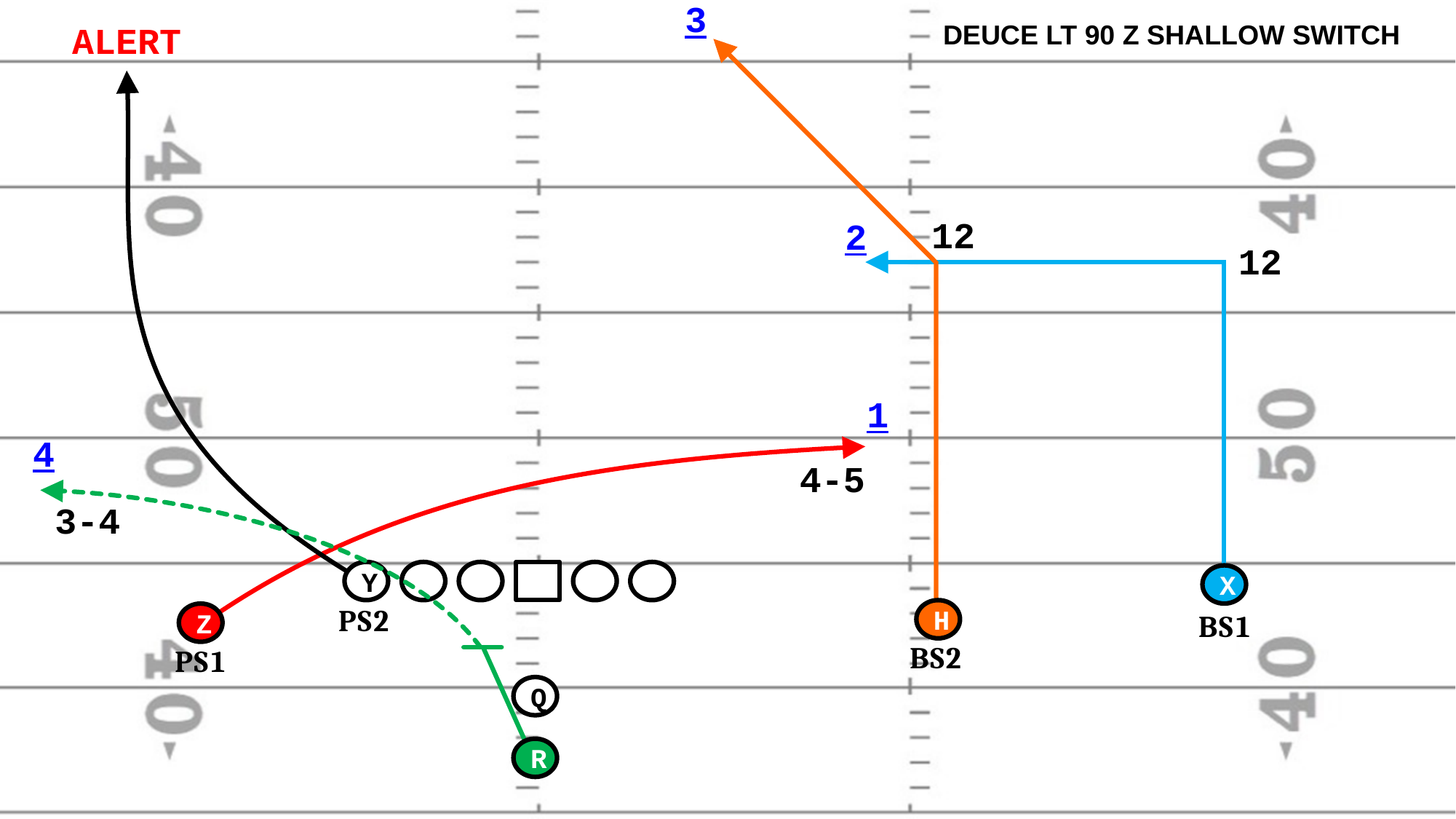

3
DEUCE LT 90 Z SHALLOW SWITCH
ALERT

12
2
12

1
4

4-5

3-4
Y

X
PS2
H
Z
BS1
BS2
PS1
Q
R